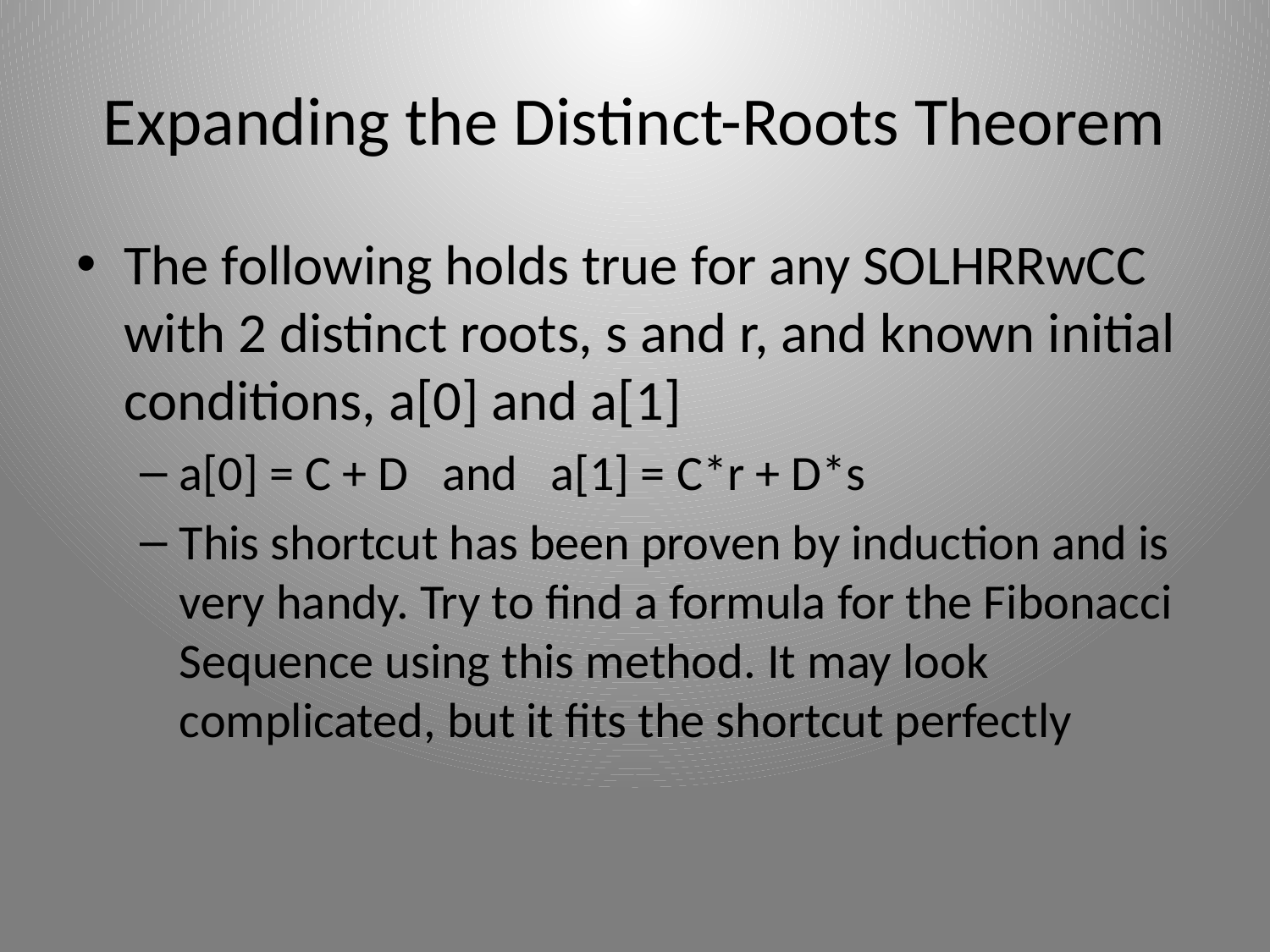

# Expanding the Distinct-Roots Theorem
The following holds true for any SOLHRRwCC with 2 distinct roots, s and r, and known initial conditions, a[0] and a[1]
a[0] = C + D   and   a[1] = C*r + D*s
This shortcut has been proven by induction and is very handy. Try to find a formula for the Fibonacci Sequence using this method. It may look complicated, but it fits the shortcut perfectly